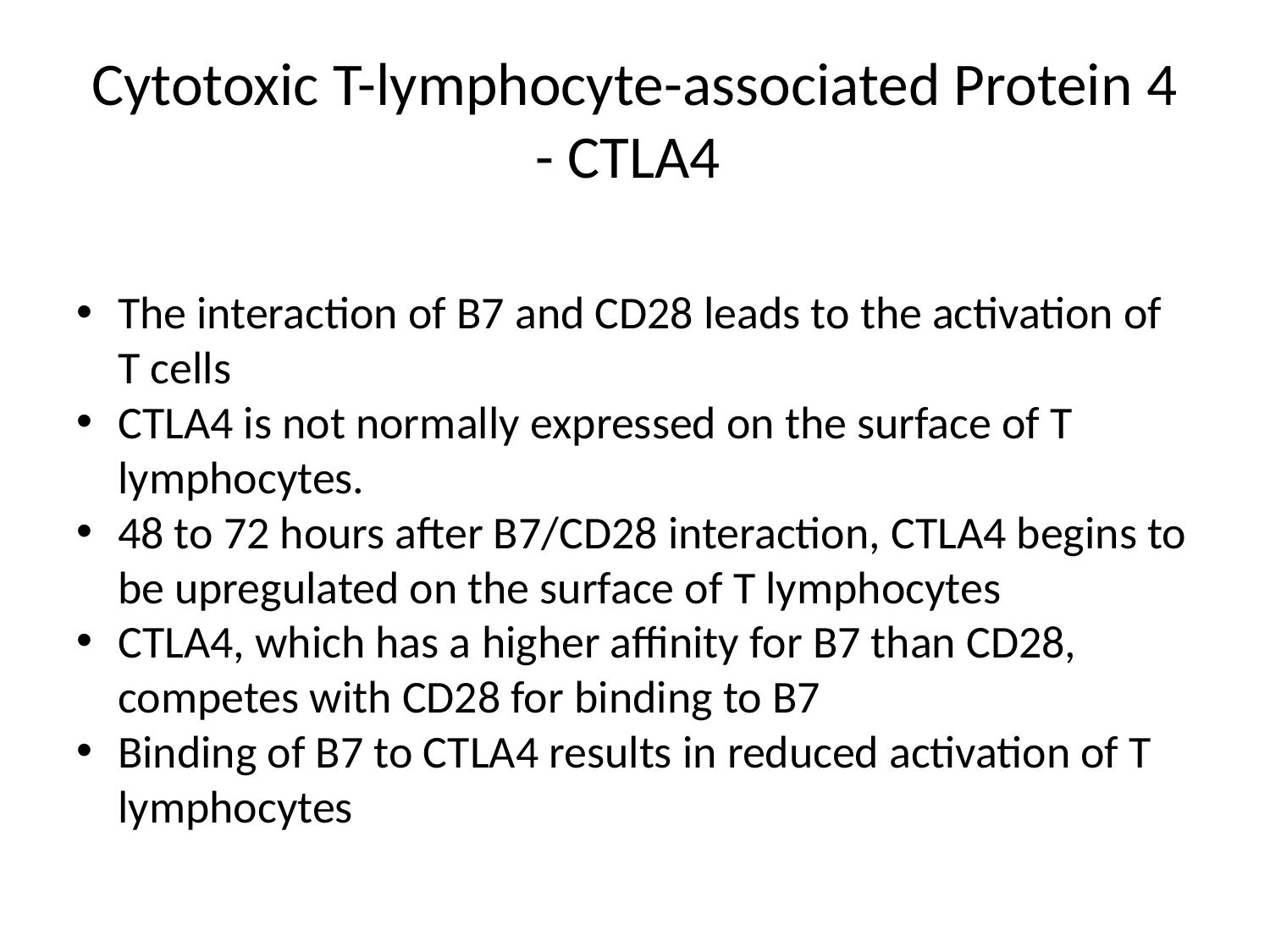

# Cytotoxic T-lymphocyte-associated Protein 4 - CTLA4

The interaction of B7 and CD28 leads to the activation of T cells
CTLA4 is not normally expressed on the surface of T lymphocytes.
48 to 72 hours after B7/CD28 interaction, CTLA4 begins to be upregulated on the surface of T lymphocytes
CTLA4, which has a higher affinity for B7 than CD28, competes with CD28 for binding to B7
Binding of B7 to CTLA4 results in reduced activation of T lymphocytes